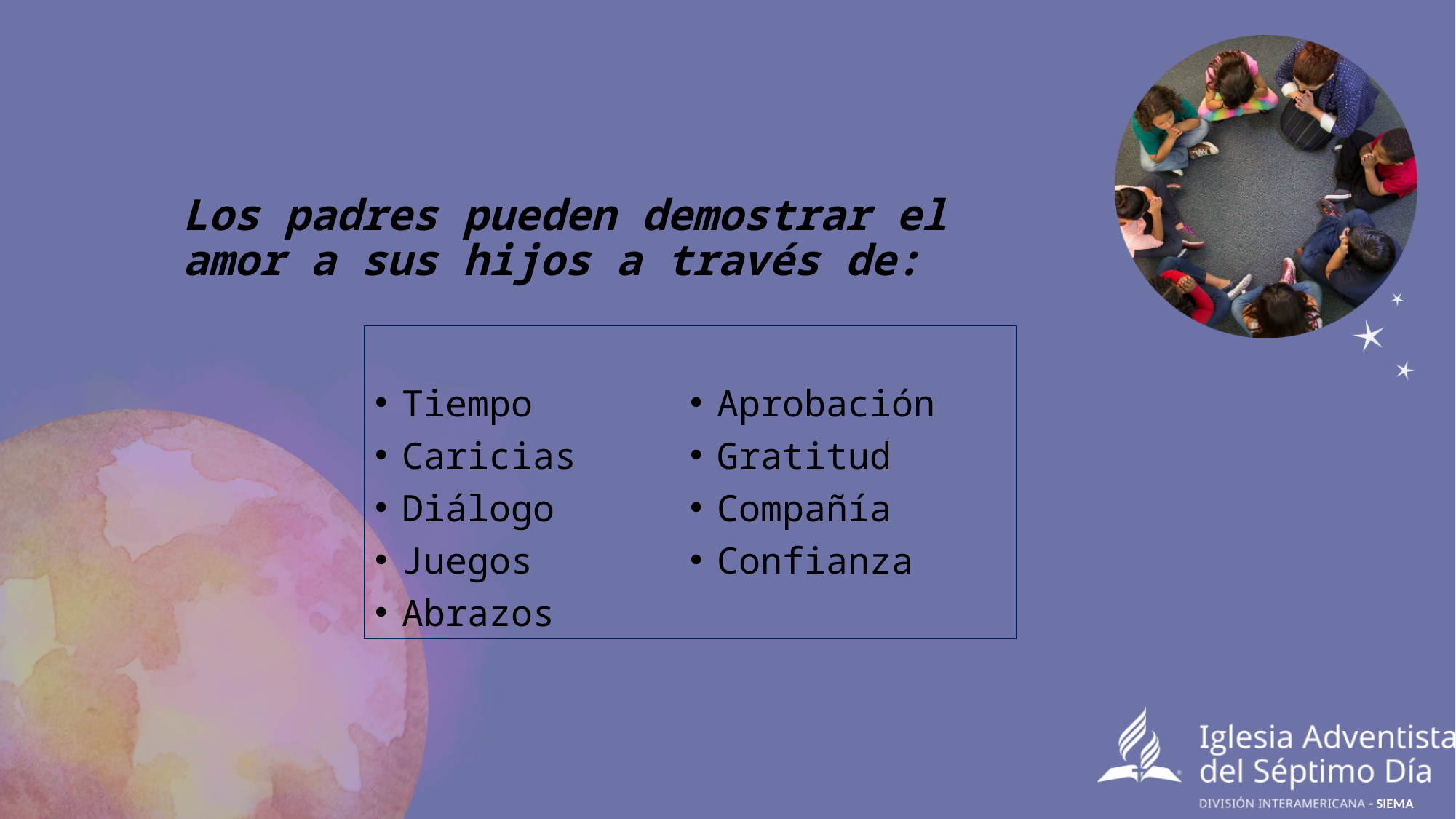

# Los padres pueden demostrar el amor a sus hijos a través de:
Tiempo
Caricias
Diálogo
Juegos
Abrazos
Aprobación
Gratitud
Compañía
Confianza
 - SIEMA